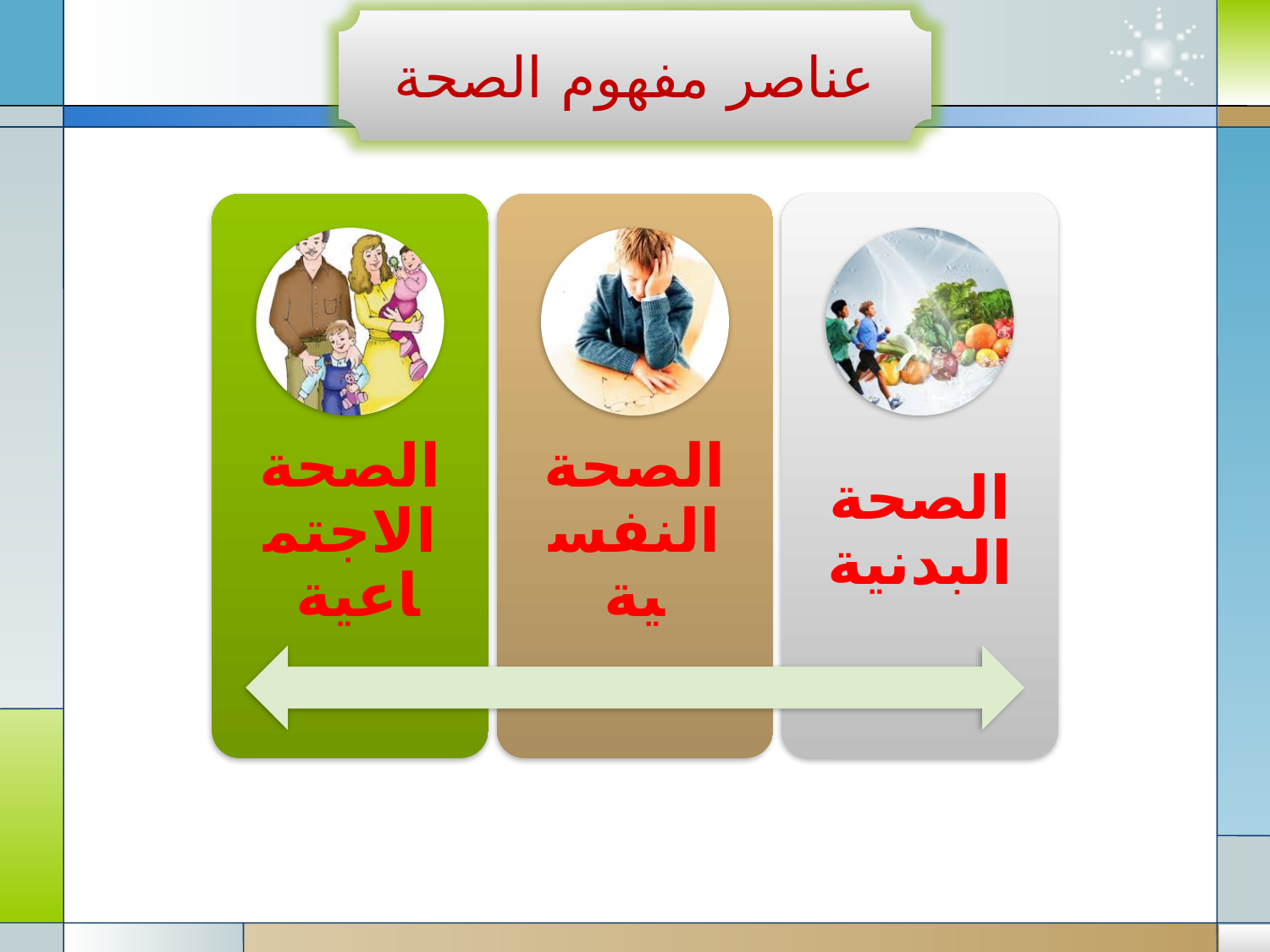

عناصر مفهوم الصحة
#
الصحة الاجتماعية
الصحة النفسية
الصحة البدنية